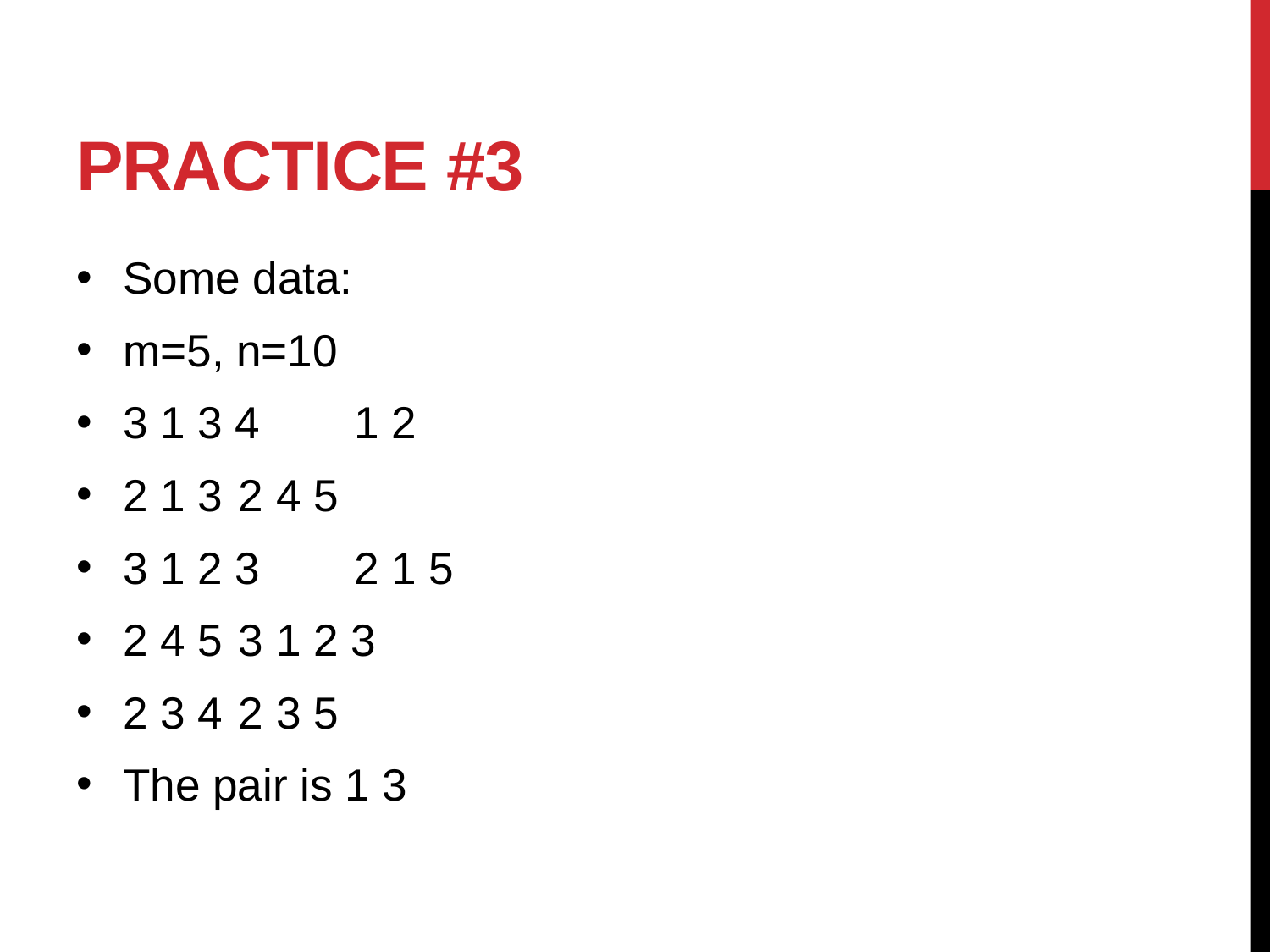

# Practice #3
Some data:
m=5, n=10
3 1 3 4		1 2
2 1 3		2 4 5
3 1 2 3		2 1 5
2 4 5		3 1 2 3
2 3 4		2 3 5
The pair is 1 3